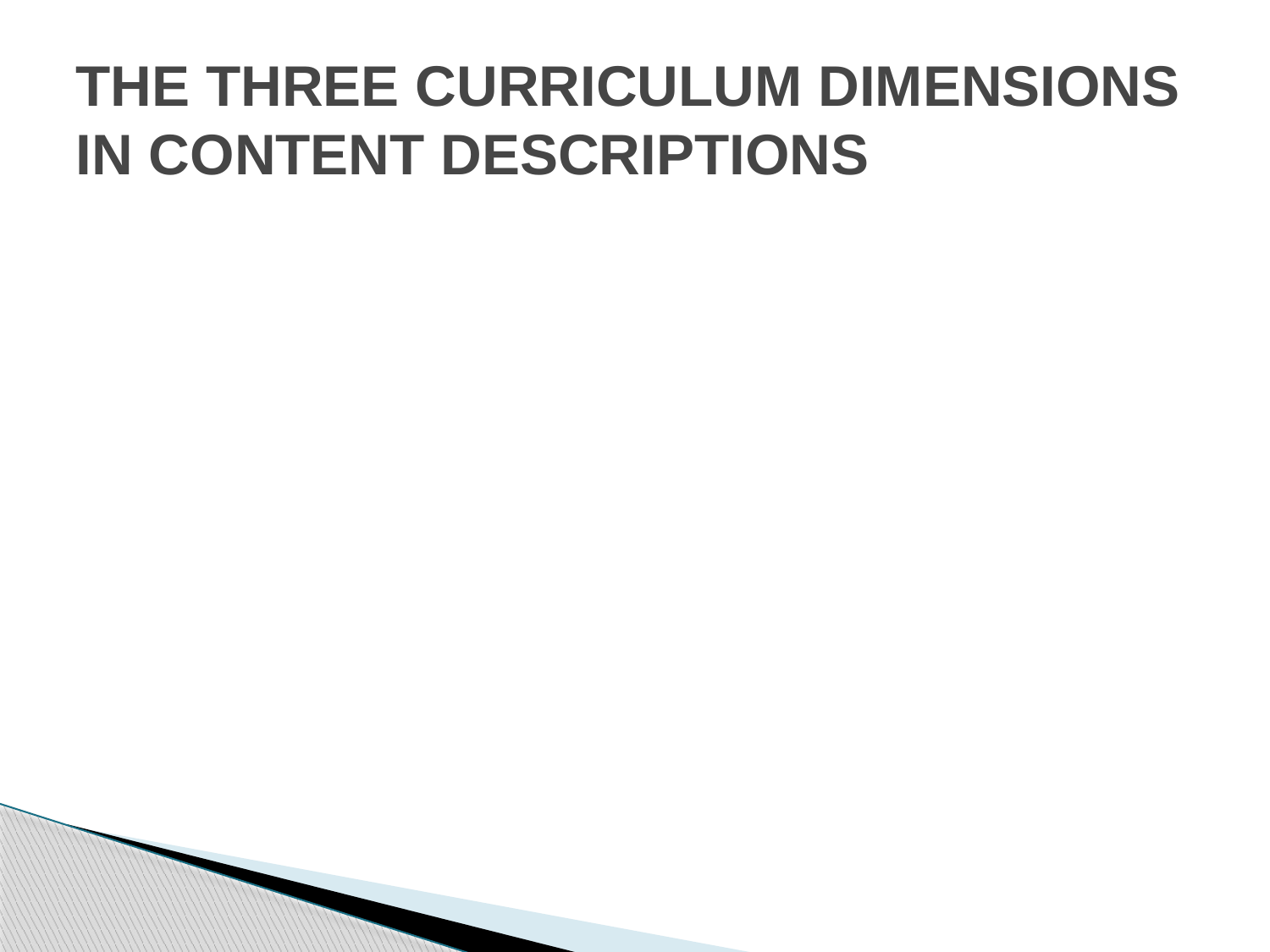

# THE THREE CURRICULUM DIMENSIONS IN CONTENT DESCRIPTIONS